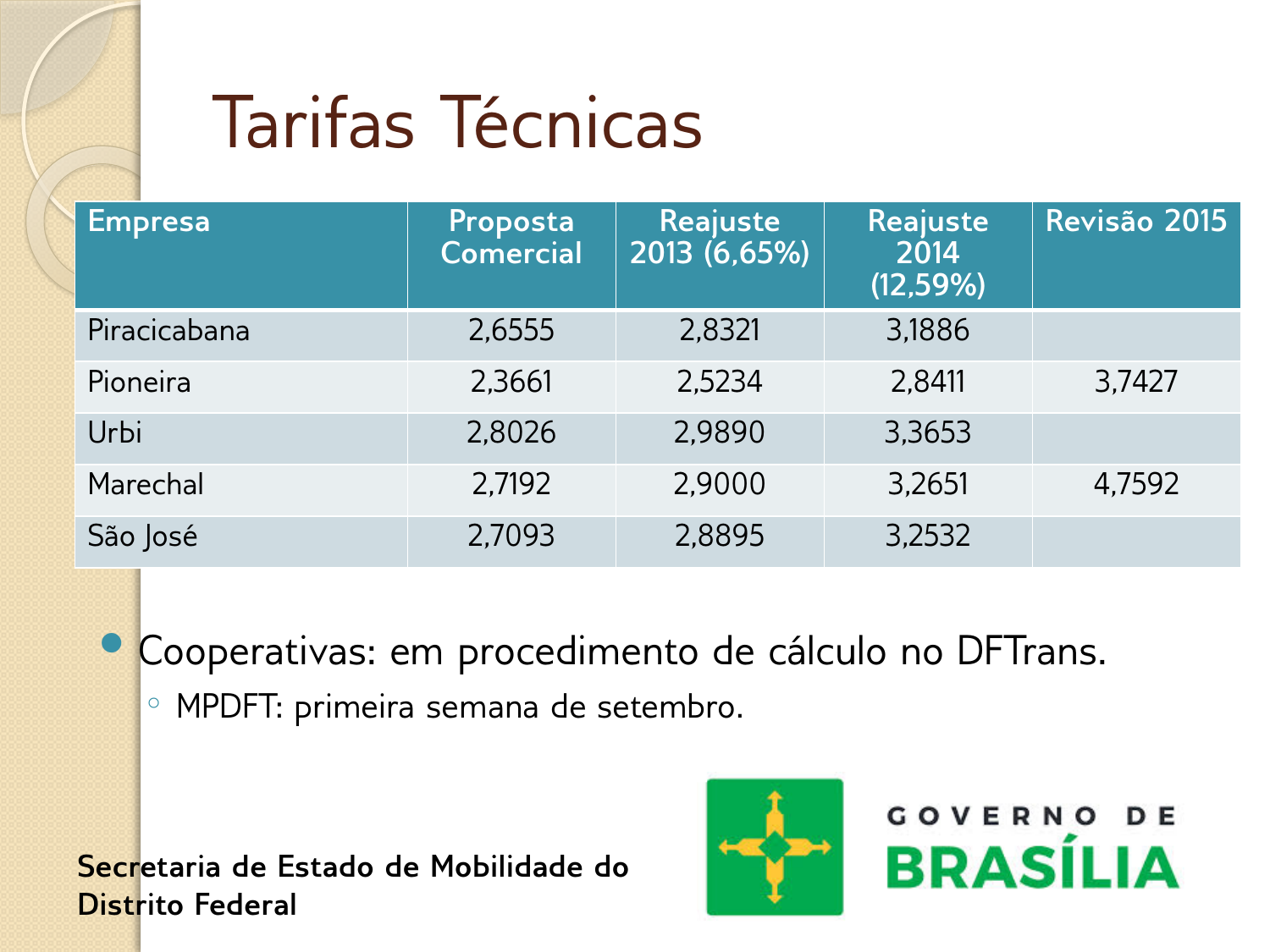

# Tarifas Técnicas
| Empresa | Proposta Comercial | Reajuste 2013 (6,65%) | Reajuste 2014 (12,59%) | Revisão 2015 |
| --- | --- | --- | --- | --- |
| Piracicabana | 2,6555 | 2,8321 | 3,1886 |  |
| Pioneira | 2,3661 | 2,5234 | 2,8411 | 3,7427 |
| Urbi | 2,8026 | 2,9890 | 3,3653 |  |
| Marechal | 2,7192 | 2,9000 | 3,2651 | 4,7592 |
| São José | 2,7093 | 2,8895 | 3,2532 |  |
Cooperativas: em procedimento de cálculo no DFTrans.
MPDFT: primeira semana de setembro.